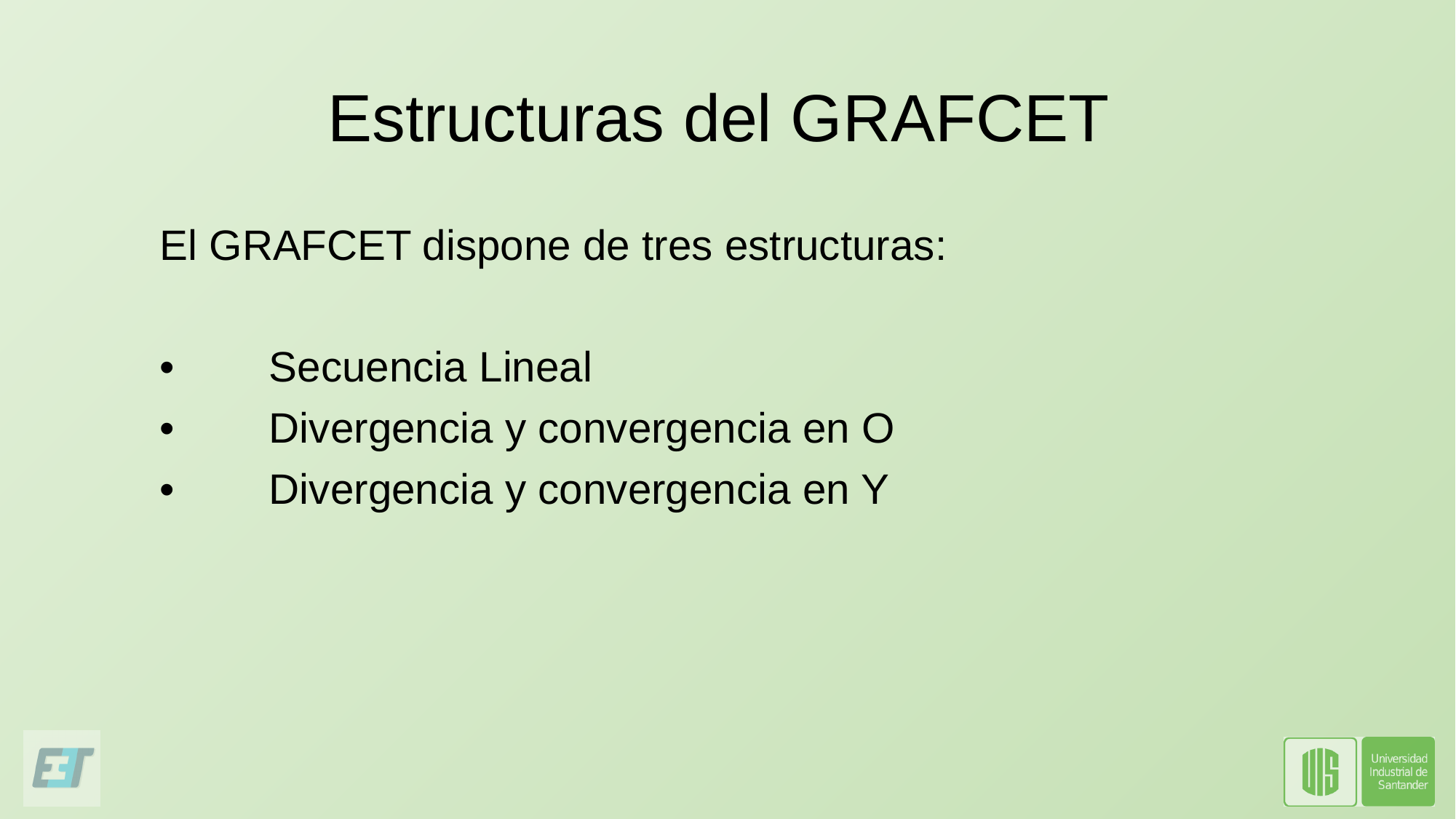

# Estructuras del GRAFCET
El GRAFCET dispone de tres estructuras:

•	Secuencia Lineal
•	Divergencia y convergencia en O
•	Divergencia y convergencia en Y